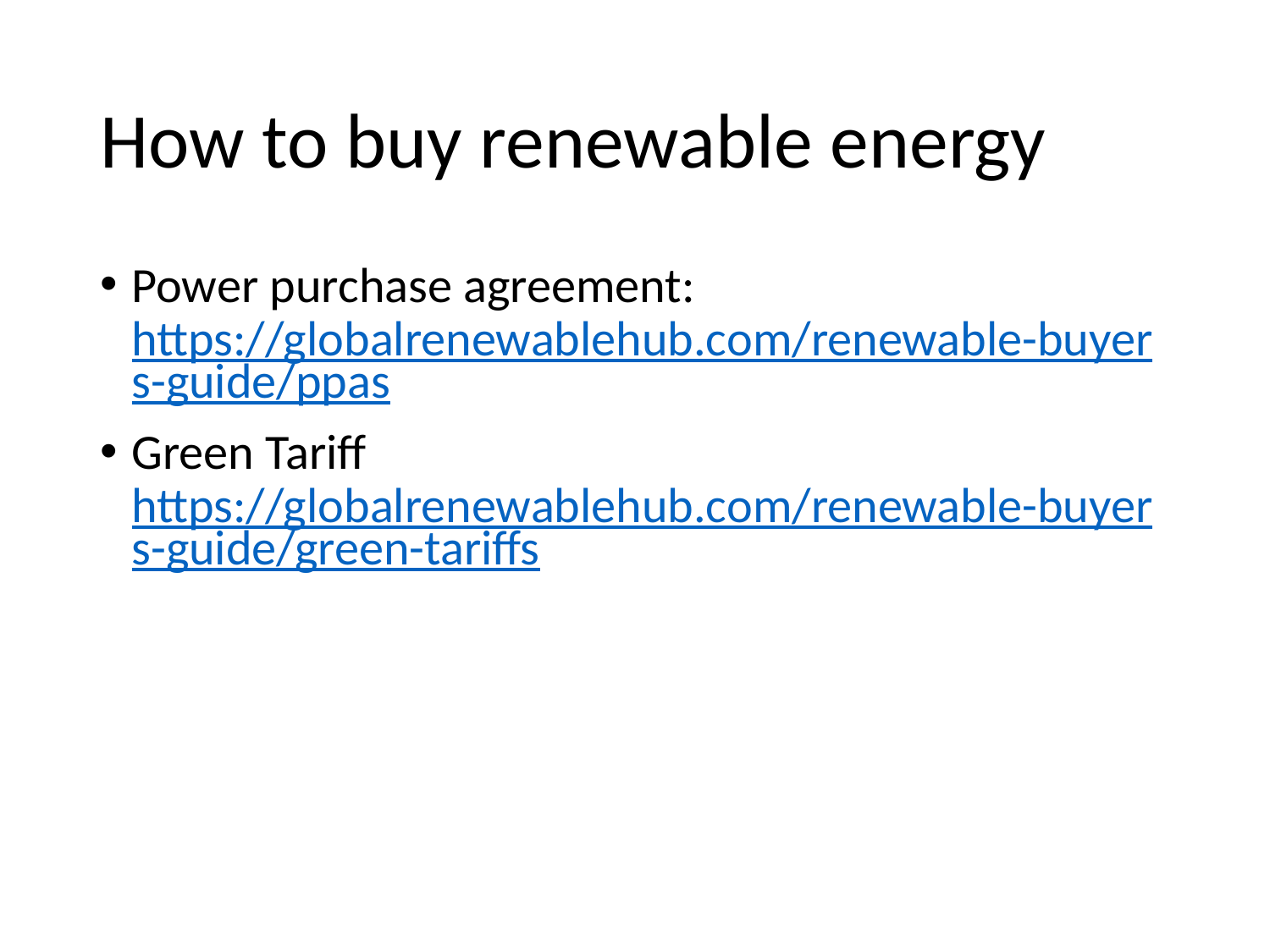

# How to buy renewable energy
Power purchase agreement: https://globalrenewablehub.com/renewable-buyers-guide/ppas
Green Tariff https://globalrenewablehub.com/renewable-buyers-guide/green-tariffs